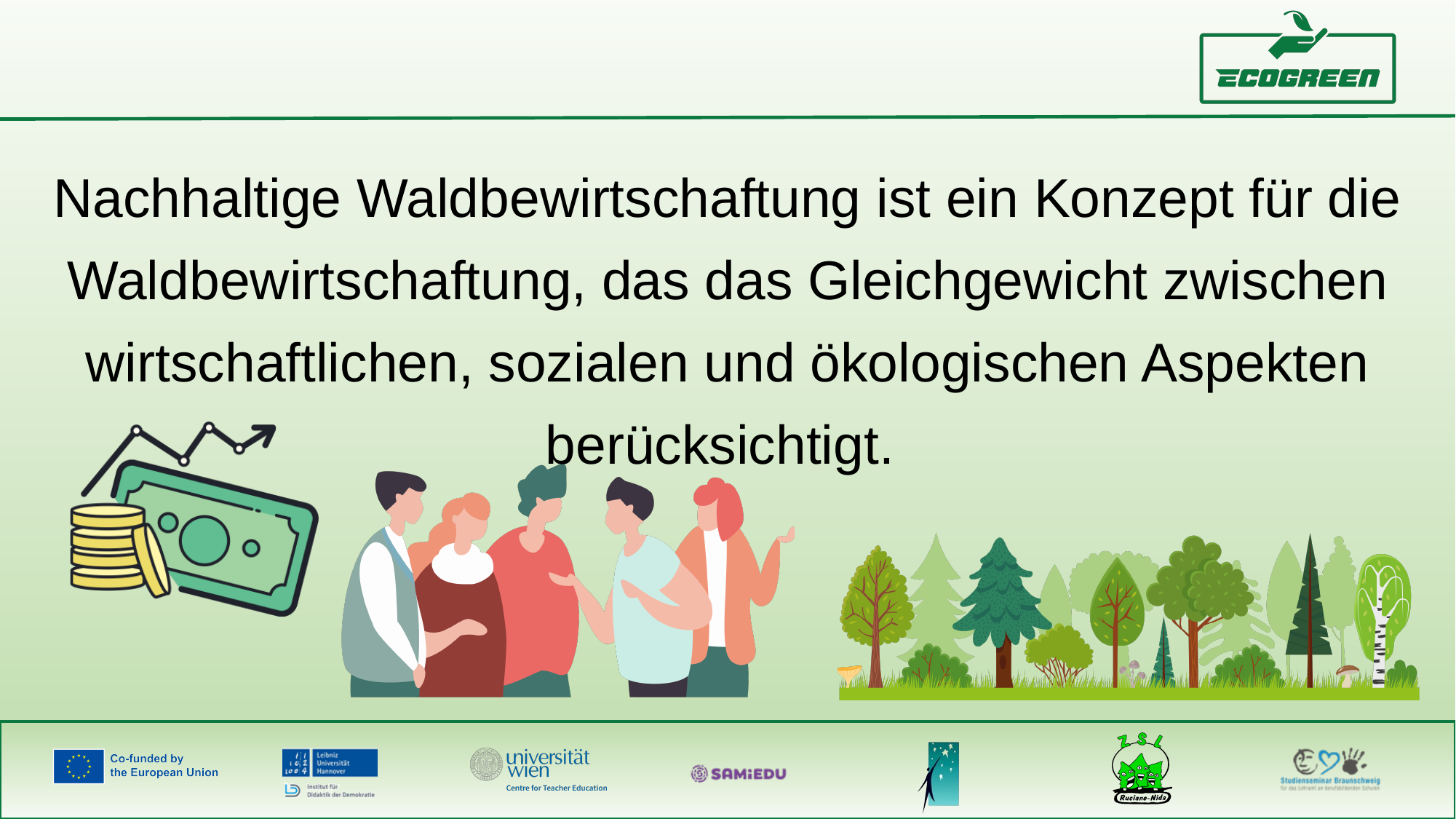

Nachhaltige Waldbewirtschaftung ist ein Konzept für die Waldbewirtschaftung, das das Gleichgewicht zwischen wirtschaftlichen, sozialen und ökologischen Aspekten berücksichtigt.